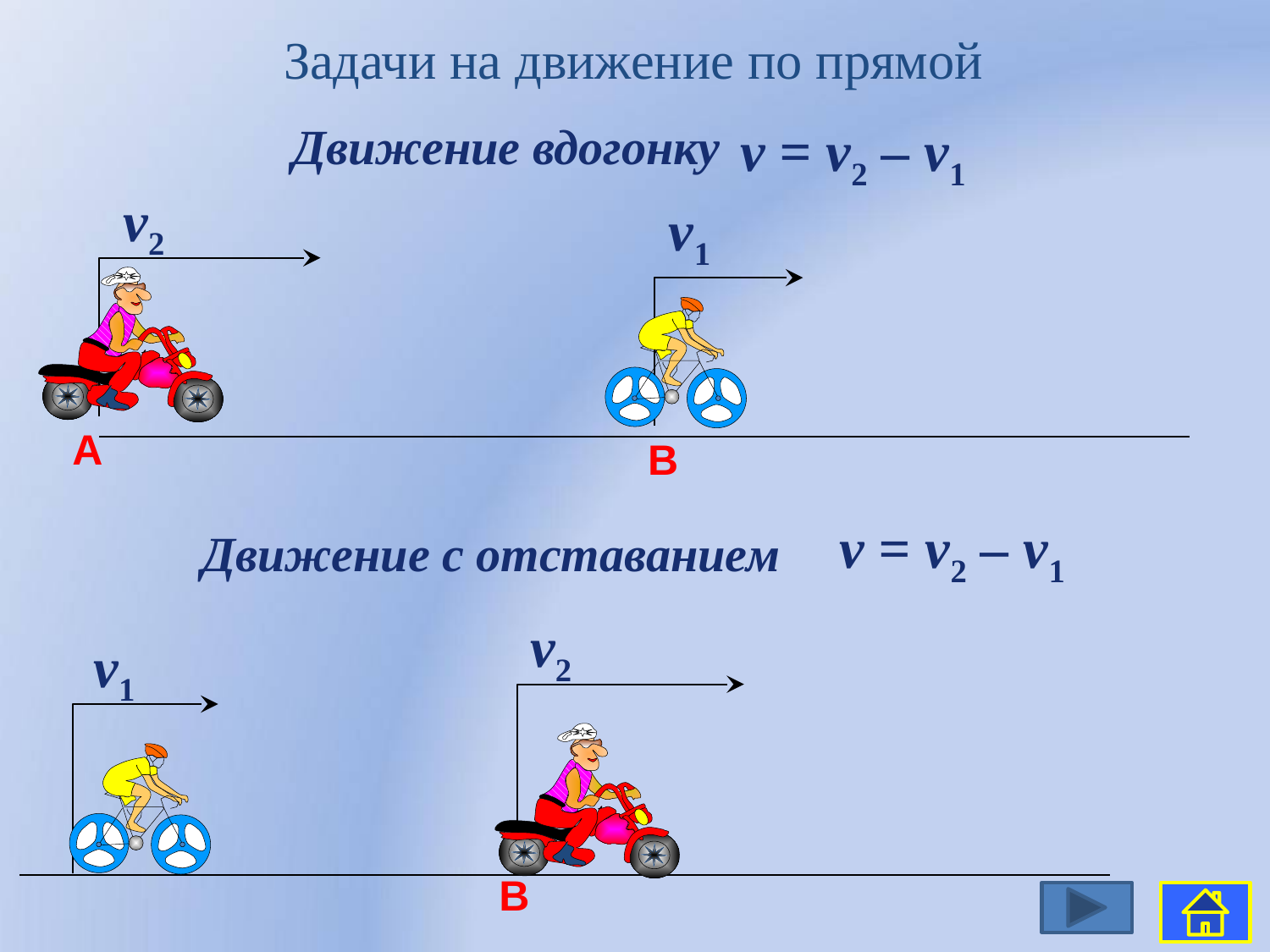

Задачи на движение по прямой
Движение вдогонку

v = v2 – v1
v2
v1

А
B

v = v2 – v1
Движение с отставанием
v2
v1

B